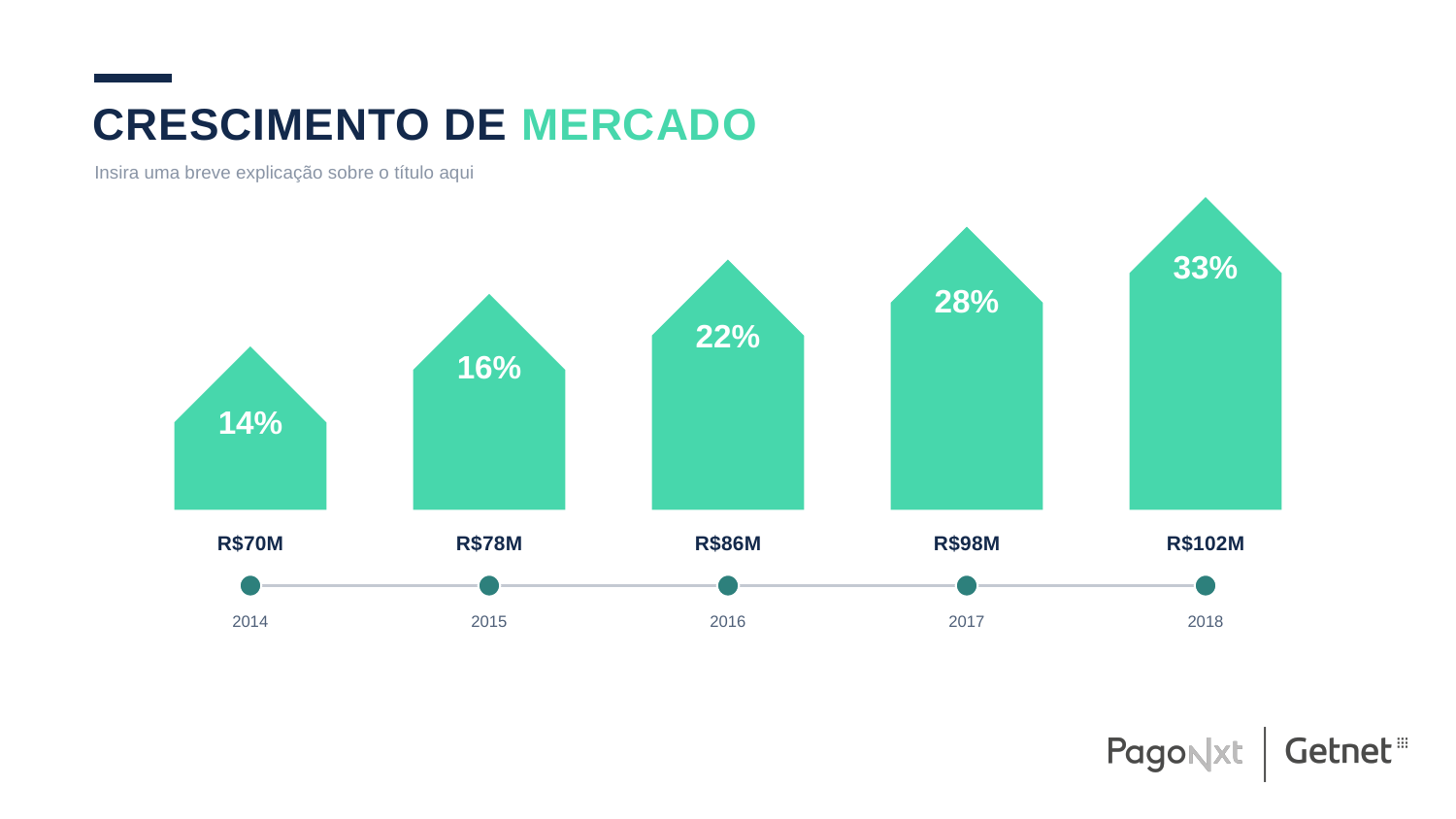

CRESCIMENTO DE MERCADO
Insira uma breve explicação sobre o título aqui
33%

28%

22%

16%

14%
r$70m
R$78m
R$86m
R$98m
R$102m

2014
2015
2016
2017
2018